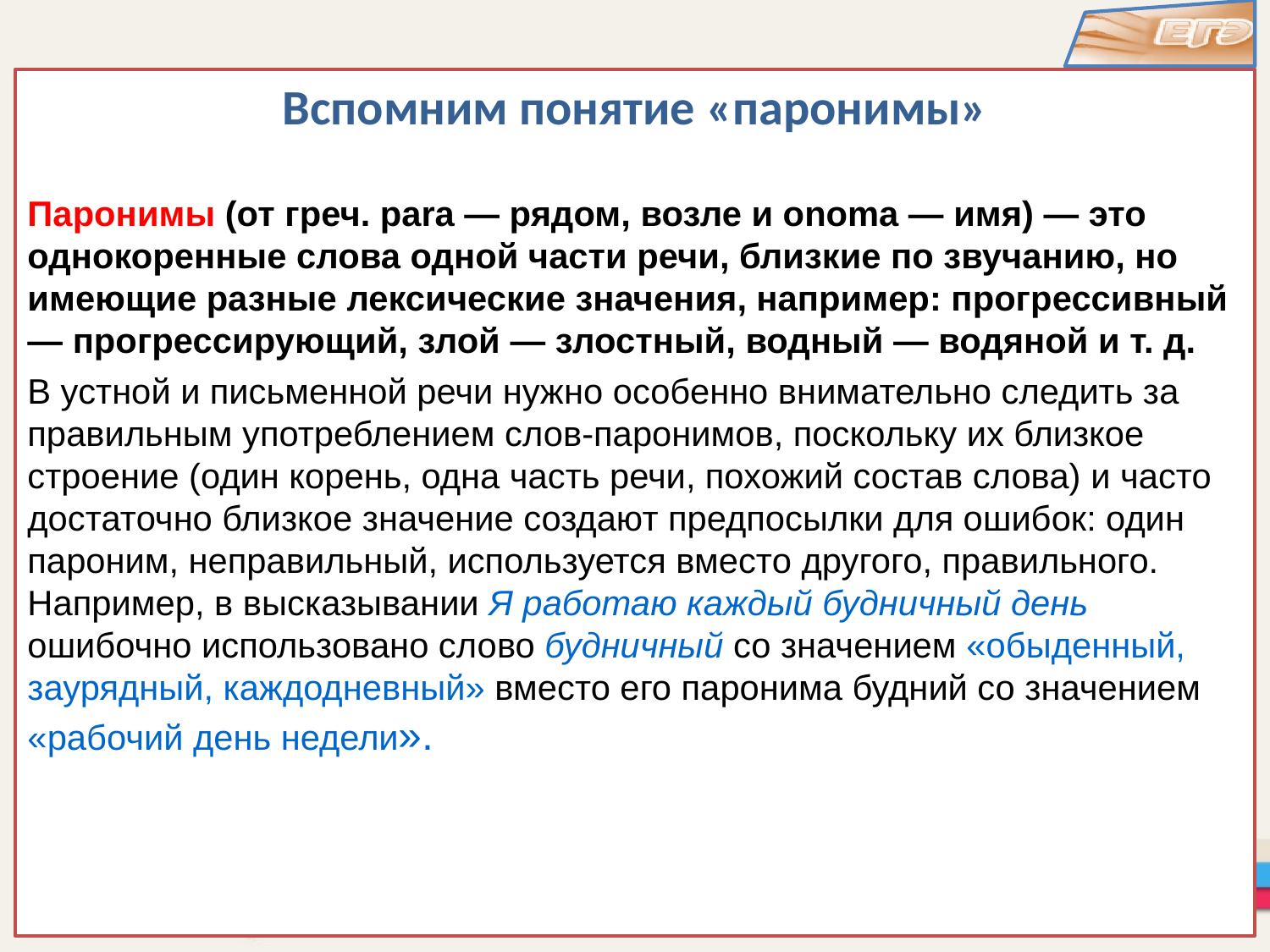

Вспомним понятие «паронимы»

Паронимы (от греч. para — рядом, возле и onoma — имя) — это однокоренные слова одной части речи, близкие по звучанию, но имеющие разные лексические значения, например: прогрессивный — прогрессирующий, злой — злостный, водный — водяной и т. д.
В устной и письменной речи нужно особенно внимательно следить за правильным употреблением слов-паронимов, поскольку их близкое строение (один корень, одна часть речи, похожий состав слова) и часто достаточно близкое значение создают предпосылки для ошибок: один пароним, неправильный, используется вместо другого, правильного. Например, в высказывании Я работаю каждый будничный день ошибочно использовано слово будничный со значением «обыденный, заурядный, каждодневный» вместо его паронима будний со значением «рабочий день недели».